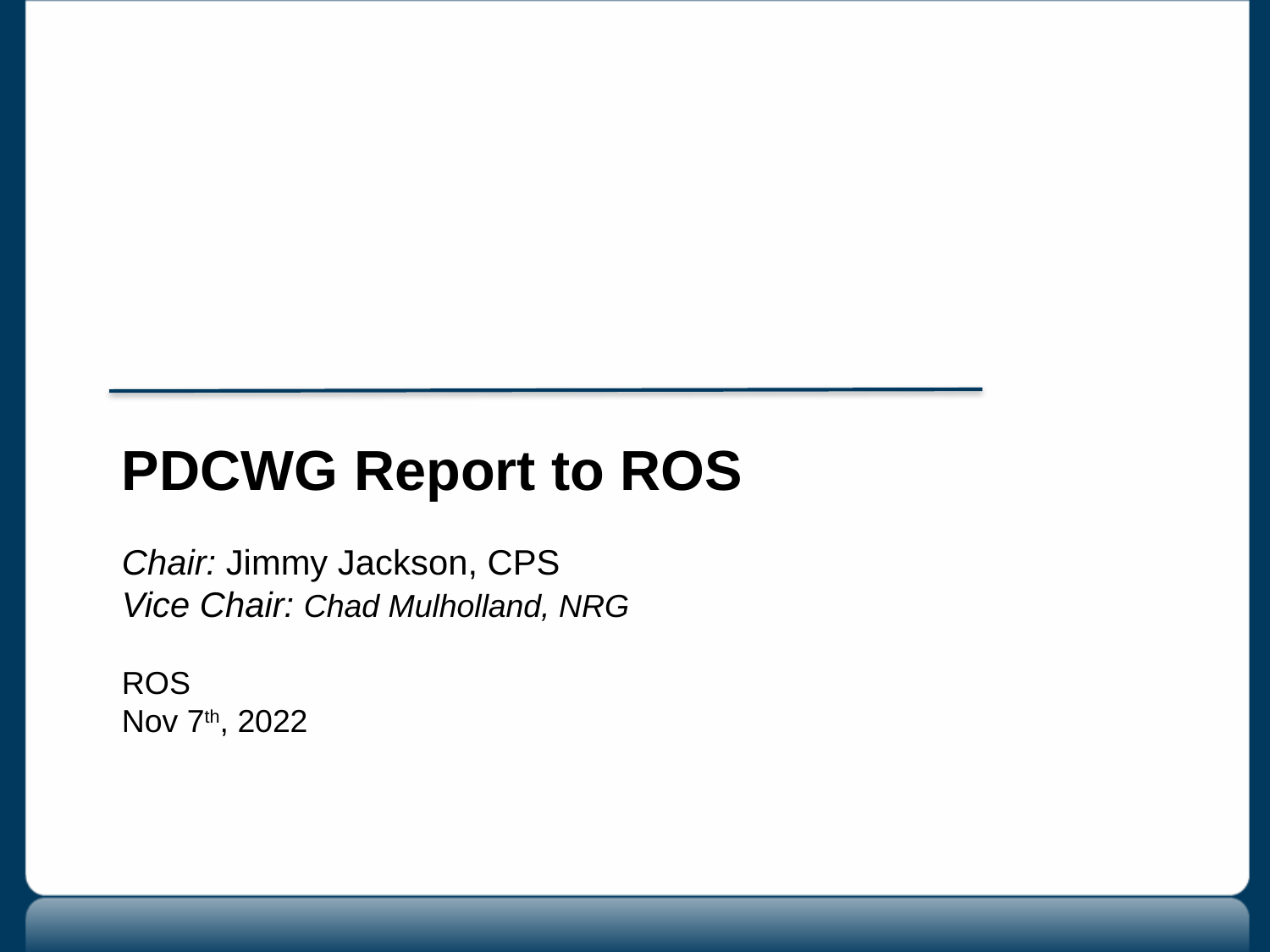

PDCWG Report to ROS

Chair: Jimmy Jackson, CPS
Vice Chair: Chad Mulholland, NRG

ROS
Nov 7th, 2022